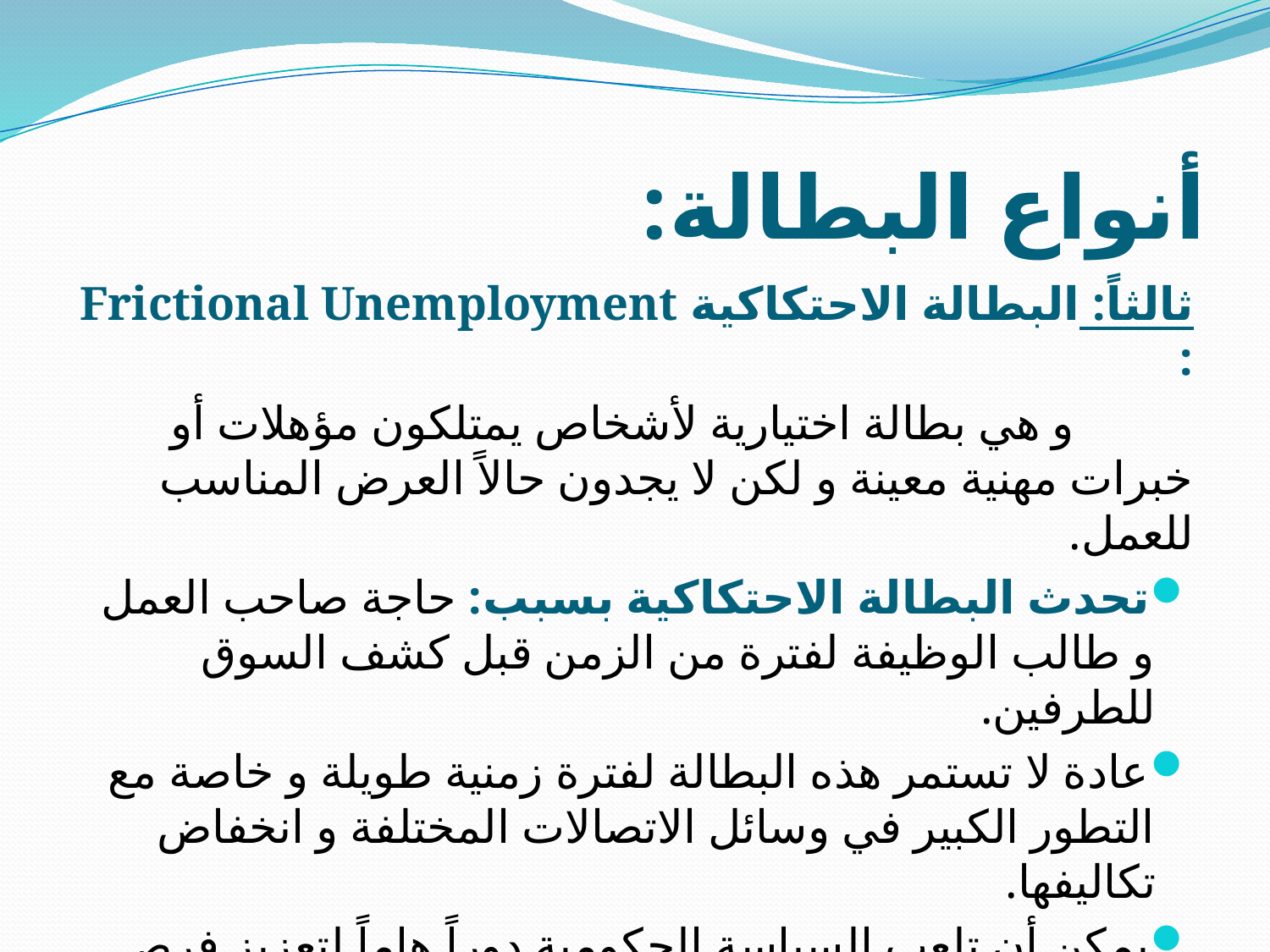

# أنواع البطالة:
ثالثاً: البطالة الاحتكاكية Frictional Unemployment :
          و هي بطالة اختيارية لأشخاص يمتلكون مؤهلات أو خبرات مهنية معينة و لكن لا يجدون حالاً العرض المناسب للعمل.
تحدث البطالة الاحتكاكية بسبب: حاجة صاحب العمل و طالب الوظيفة لفترة من الزمن قبل كشف السوق للطرفين.
عادة لا تستمر هذه البطالة لفترة زمنية طويلة و خاصة مع التطور الكبير في وسائل الاتصالات المختلفة و انخفاض تكاليفها.
يمكن أن تلعب السياسة الحكومية دوراً هاماً لتعزيز فرص العمل و زيادة التشغيل مثل: تأسيس وكالات حكومية للتشغيل، إعداد برامج للتدريب و التأهيل، تسهيل إجراءات نقل العمال من نشاطات راكدة لمتنامية.